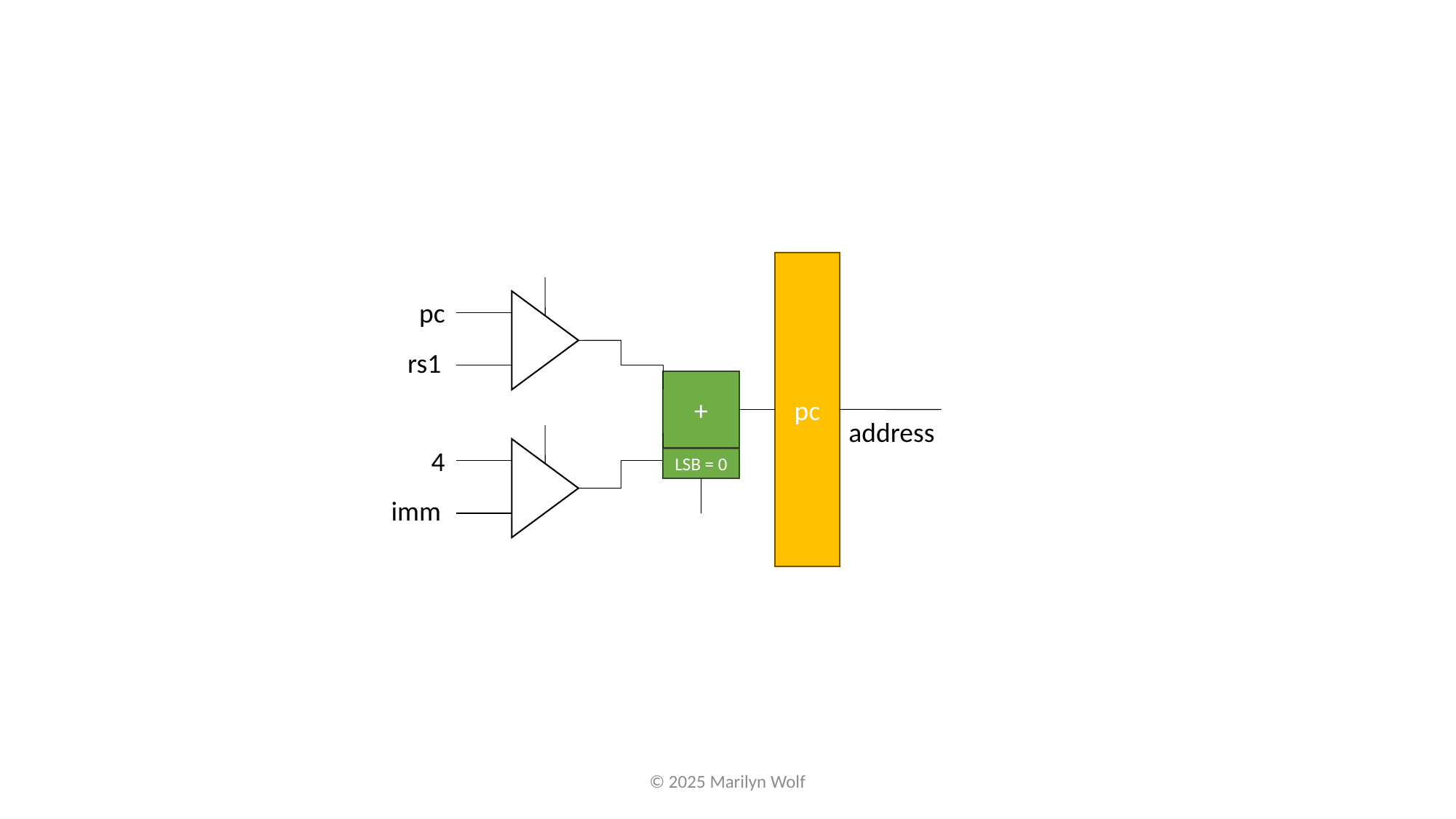

pc
pc

rs1
+
address
4
LSB = 0

imm
© 2025 Marilyn Wolf